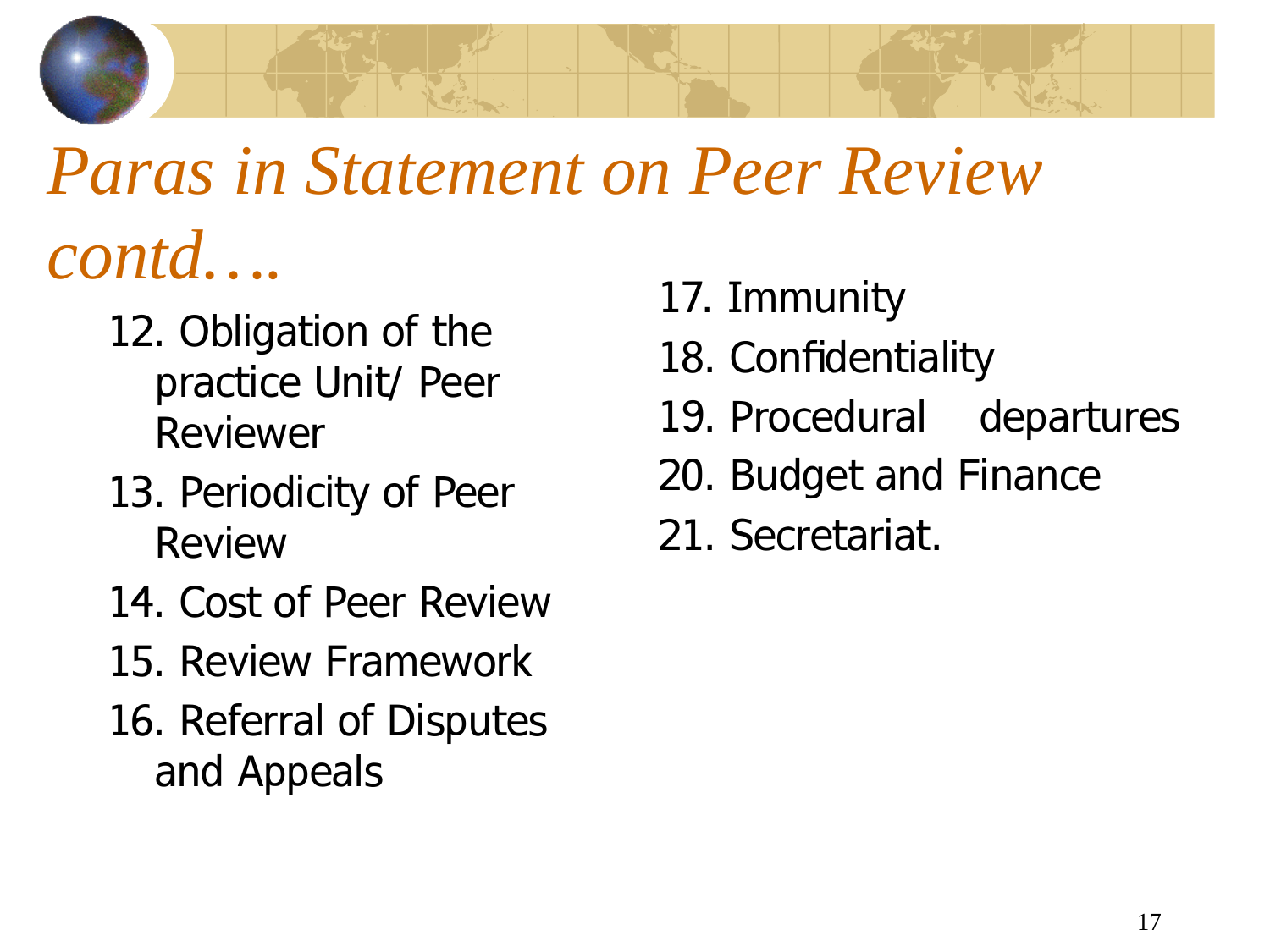

# Paras in Statement on Peer Review contd….
17. Immunity
18. Confidentiality
19. Procedural    departures
20. Budget and Finance
21. Secretariat.
12. Obligation of the practice Unit/ Peer Reviewer
13. Periodicity of Peer Review
14. Cost of Peer Review
15. Review Framework
16. Referral of Disputes and Appeals
17